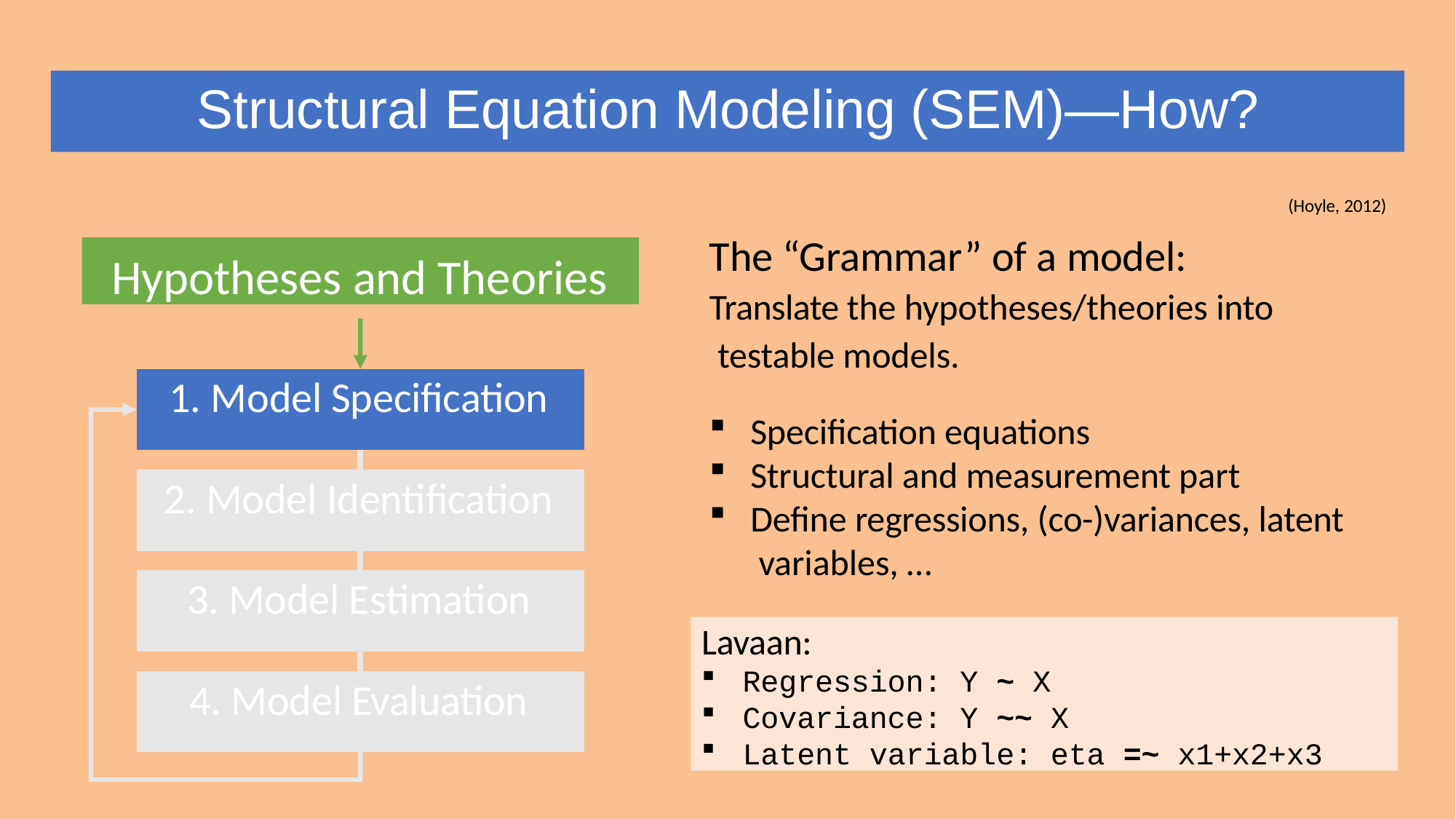

# Structural Equation Modeling (SEM)—How?
(Hoyle, 2012)
The “Grammar” of a model:  Translate the hypotheses/theories into  testable models.
Specification equations
Structural and measurement part
Define regressions, (co-)variances, latent  variables, …
Hypotheses and Theories

| 1. Model Specification |  |
| --- | --- |
|  |  |
| 2. Model Identification |  |
|  |  |
| 3. Model Estimation |  |
|  |  |
| 4. Model Evaluation |  |

Lavaan:
Regression: Y ~ X
Covariance: Y ~~ X
Latent variable: eta =~ x1+x2+x3